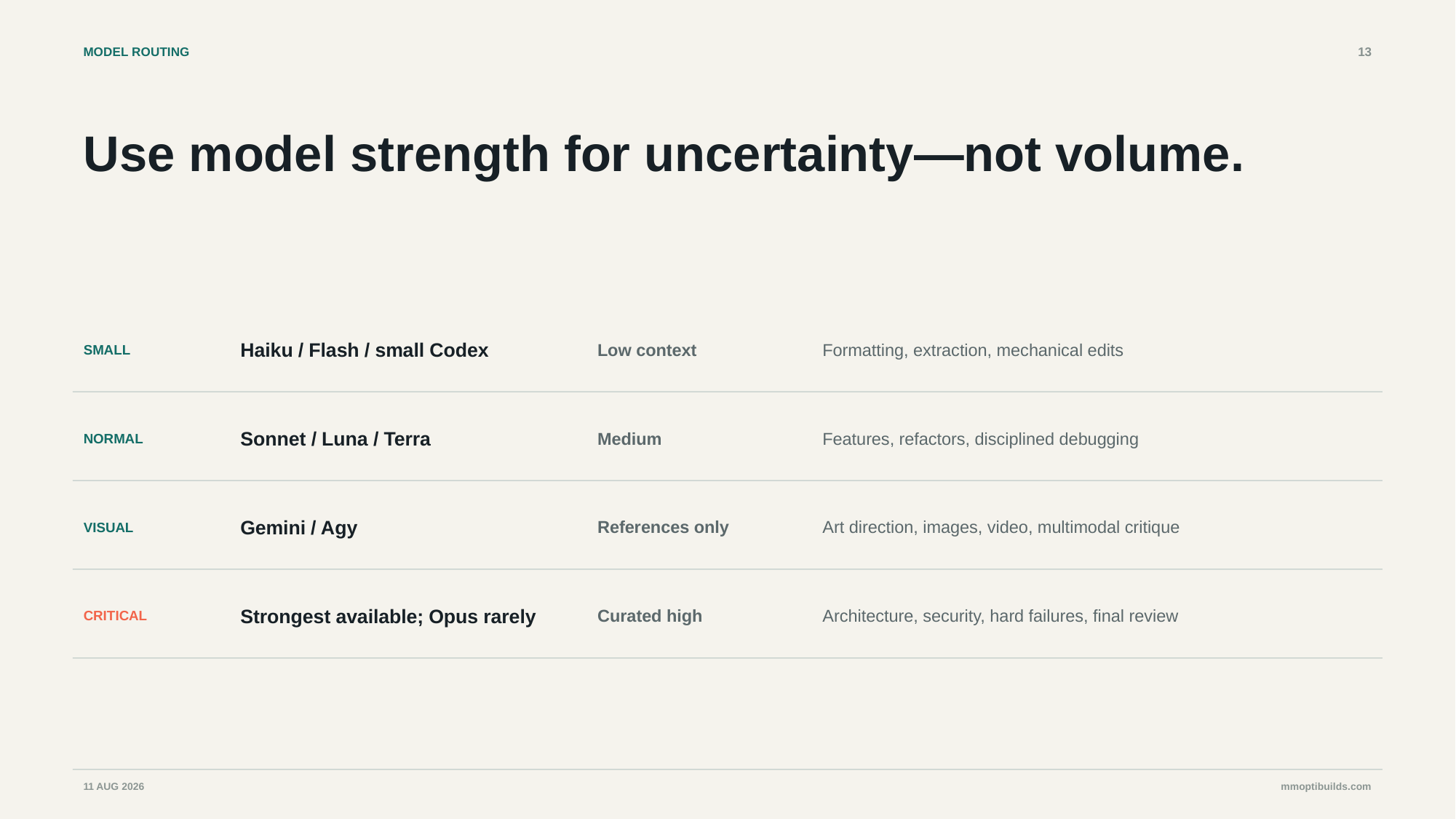

MODEL ROUTING
13
Use model strength for uncertainty—not volume.
SMALL
Haiku / Flash / small Codex
Low context
Formatting, extraction, mechanical edits

NORMAL
Sonnet / Luna / Terra
Medium
Features, refactors, disciplined debugging

VISUAL
Gemini / Agy
References only
Art direction, images, video, multimodal critique

CRITICAL
Strongest available; Opus rarely
Curated high
Architecture, security, hard failures, final review

11 AUG 2026
mmoptibuilds.com